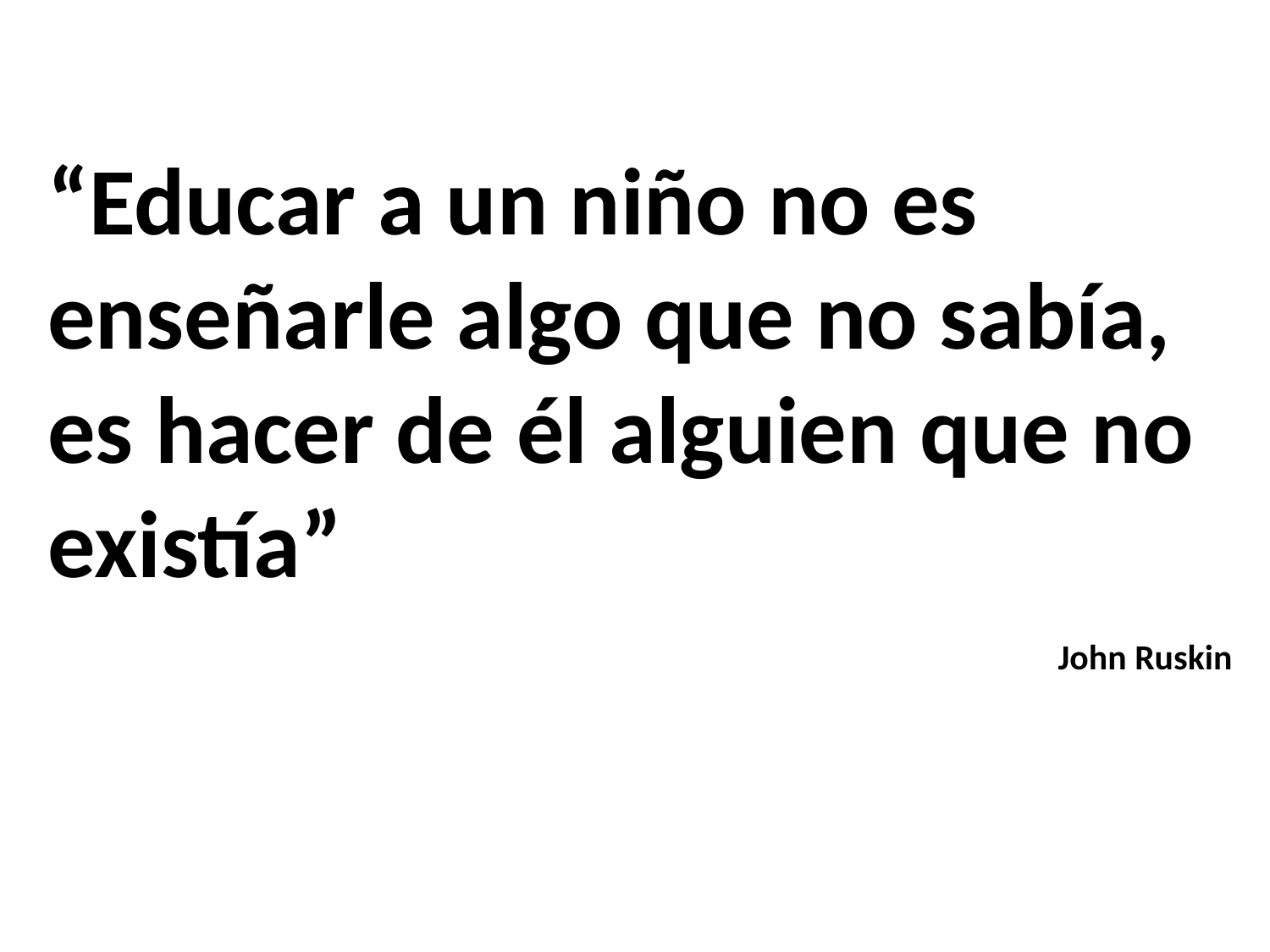

“Educar a un niño no es enseñarle algo que no sabía, es hacer de él alguien que no existía”

John Ruskin